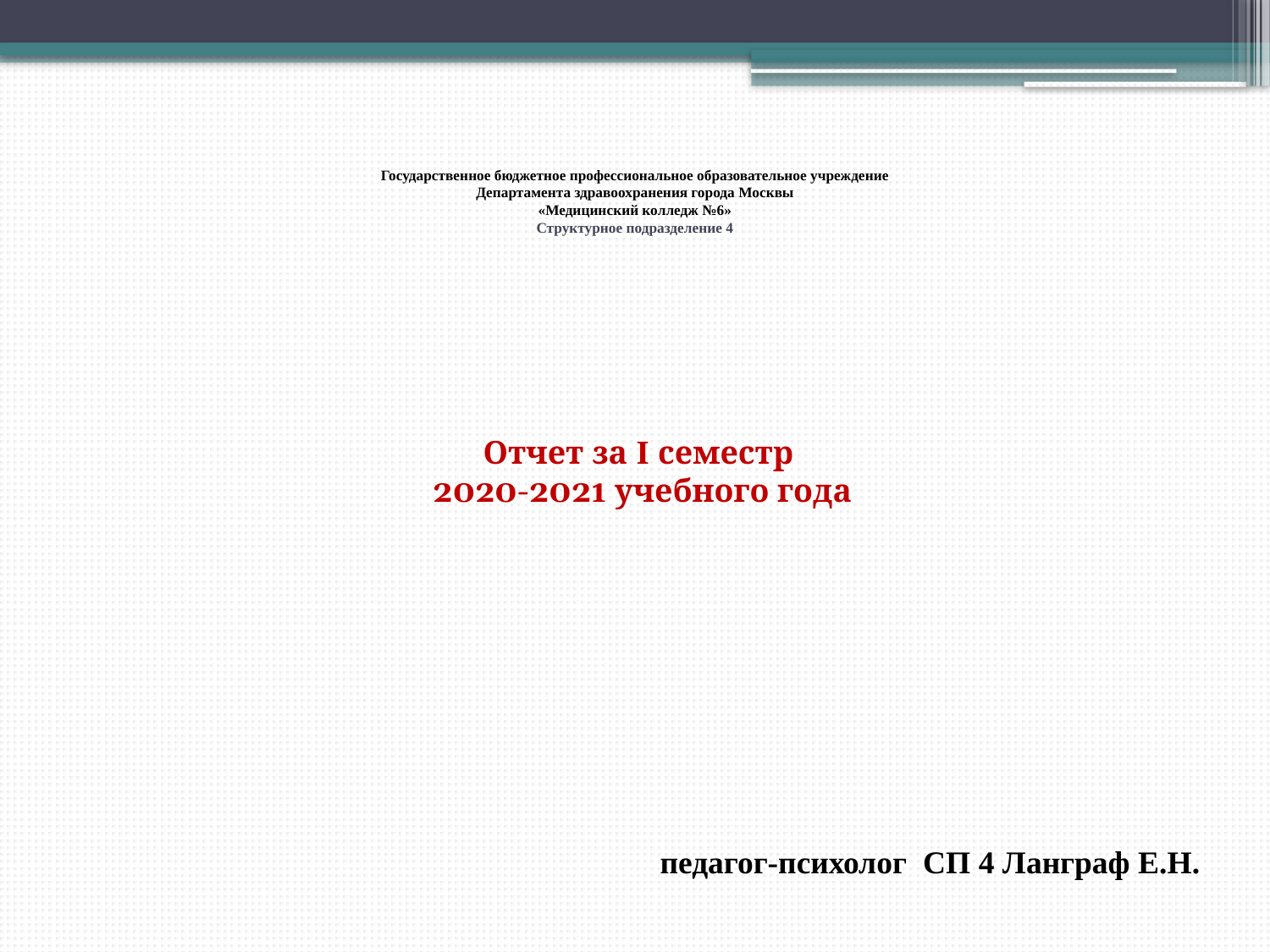

# Государственное бюджетное профессиональное образовательное учреждение Департамента здравоохранения города Москвы «Медицинский колледж №6» Структурное подразделение 4
Отчет за I семестр
2020-2021 учебного года
педагог-психолог  СП 4 Ланграф Е.Н.